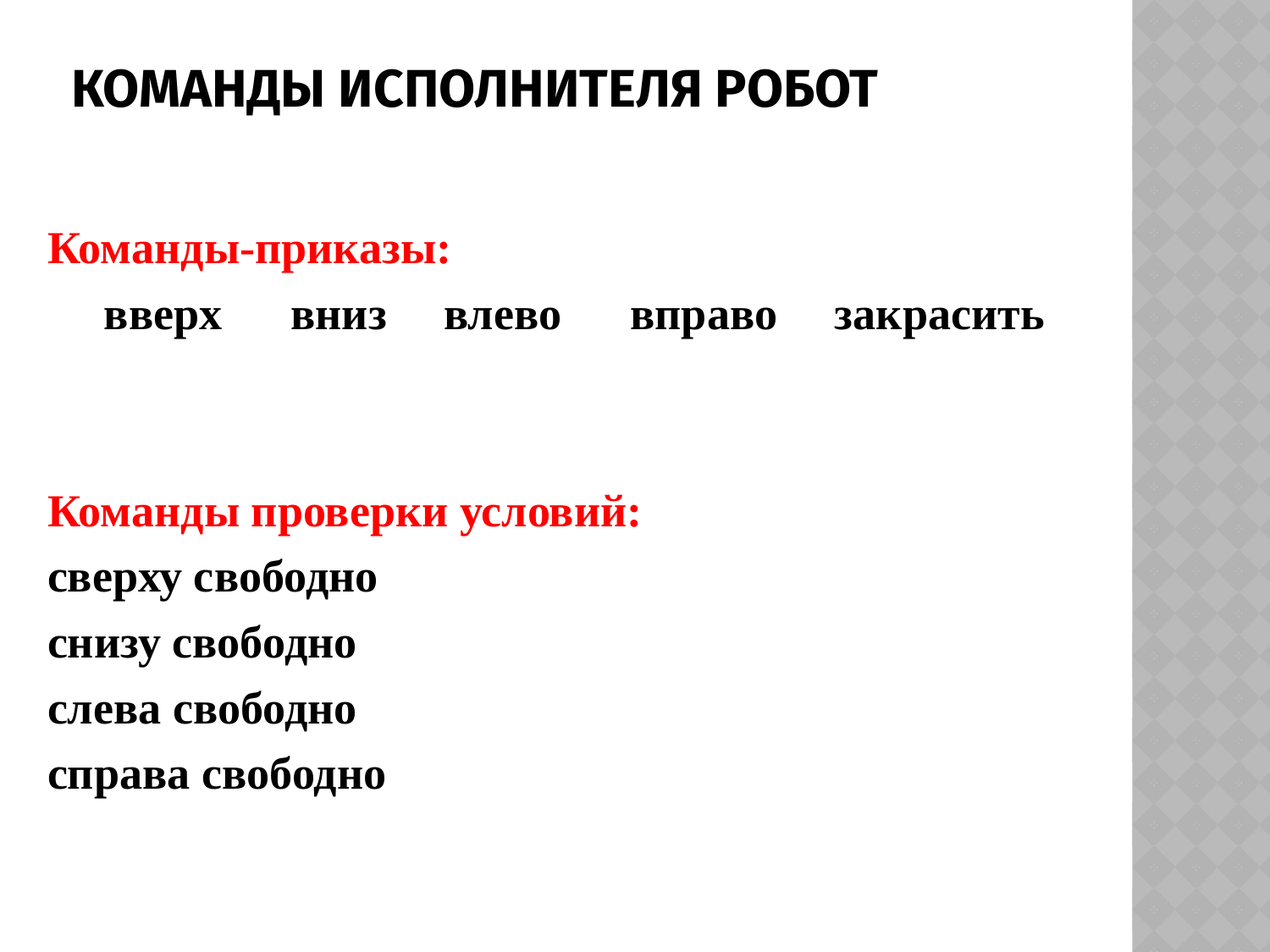

# Команды исполнителя Робот

Команды-приказы:
вверх      вниз     влево      вправо     закрасить

Команды проверки условий:
сверху свободно
снизу свободно
слева свободно
справа свободно